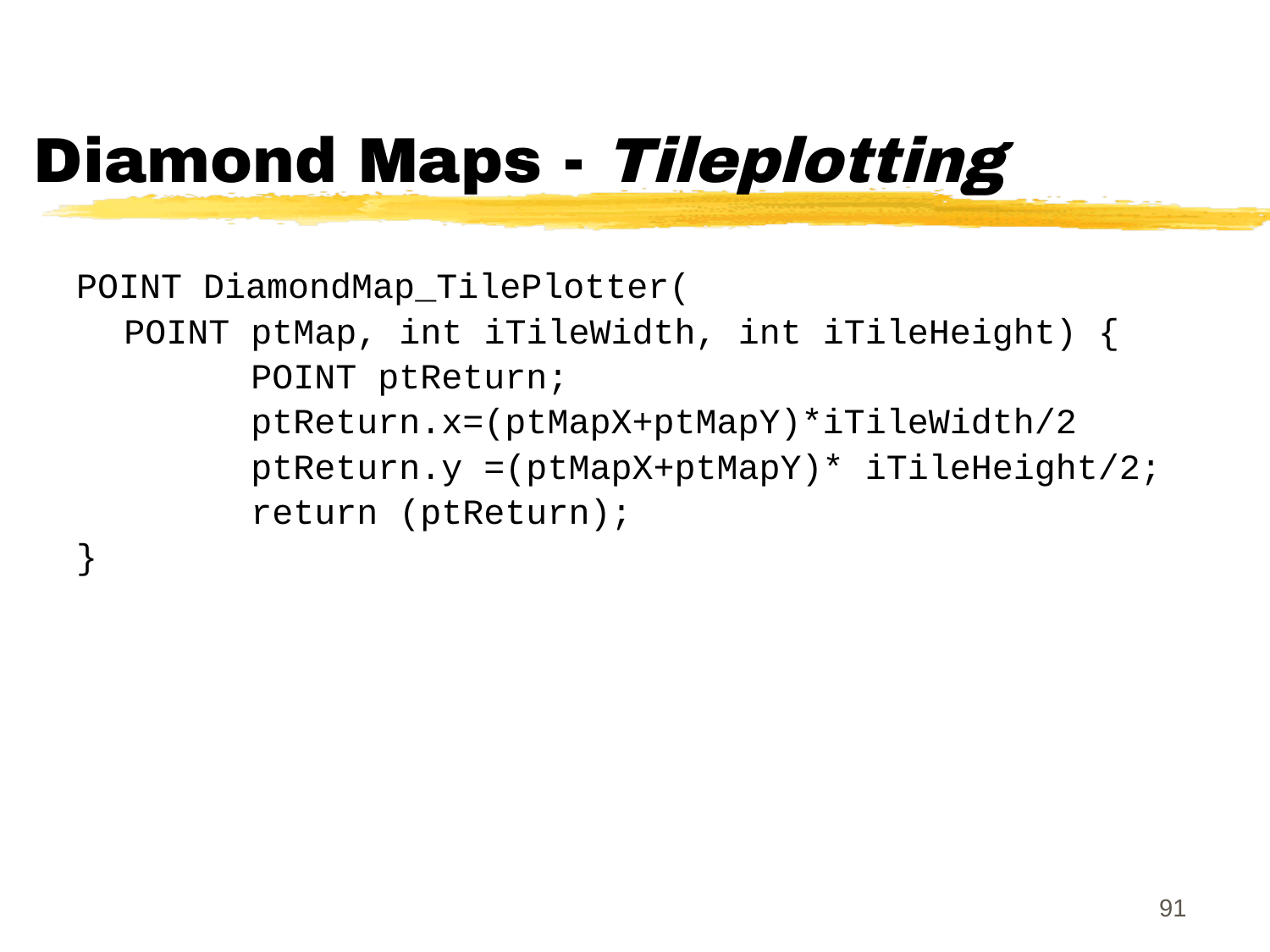

# Diamond Maps - Tileplotting
POINT DiamondMap_TilePlotter(
	POINT ptMap, int iTileWidth, int iTileHeight) {
		POINT ptReturn;
		ptReturn.x=(ptMapX+ptMapY)*iTileWidth/2
		ptReturn.y =(ptMapX+ptMapY)* iTileHeight/2;
		return (ptReturn);
}

91